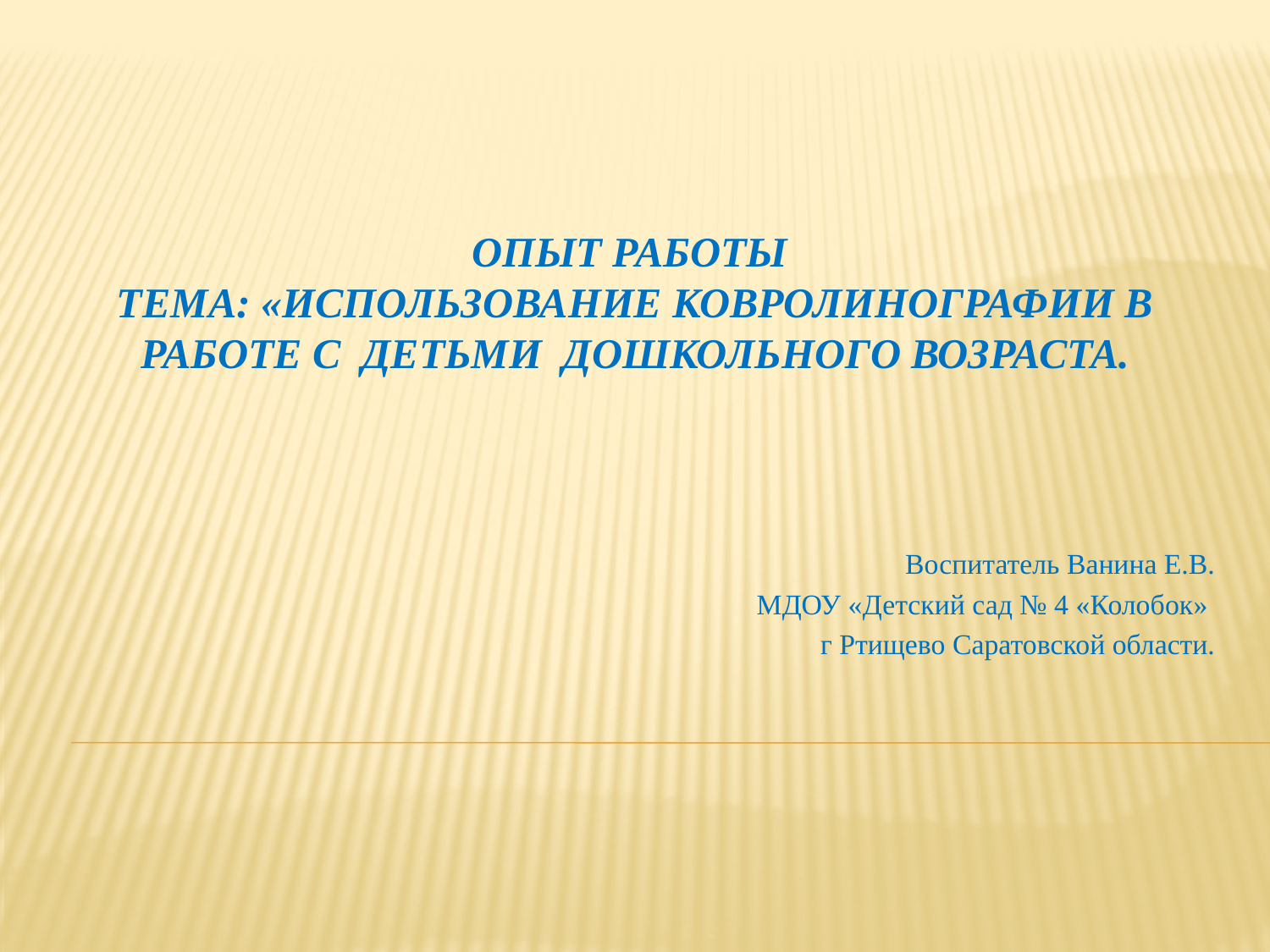

# Опыт работы Тема: «Использование ковролинографии в работе с  детьми  дошкольного возраста.
Воспитатель Ванина Е.В.
МДОУ «Детский сад № 4 «Колобок»
г Ртищево Саратовской области.